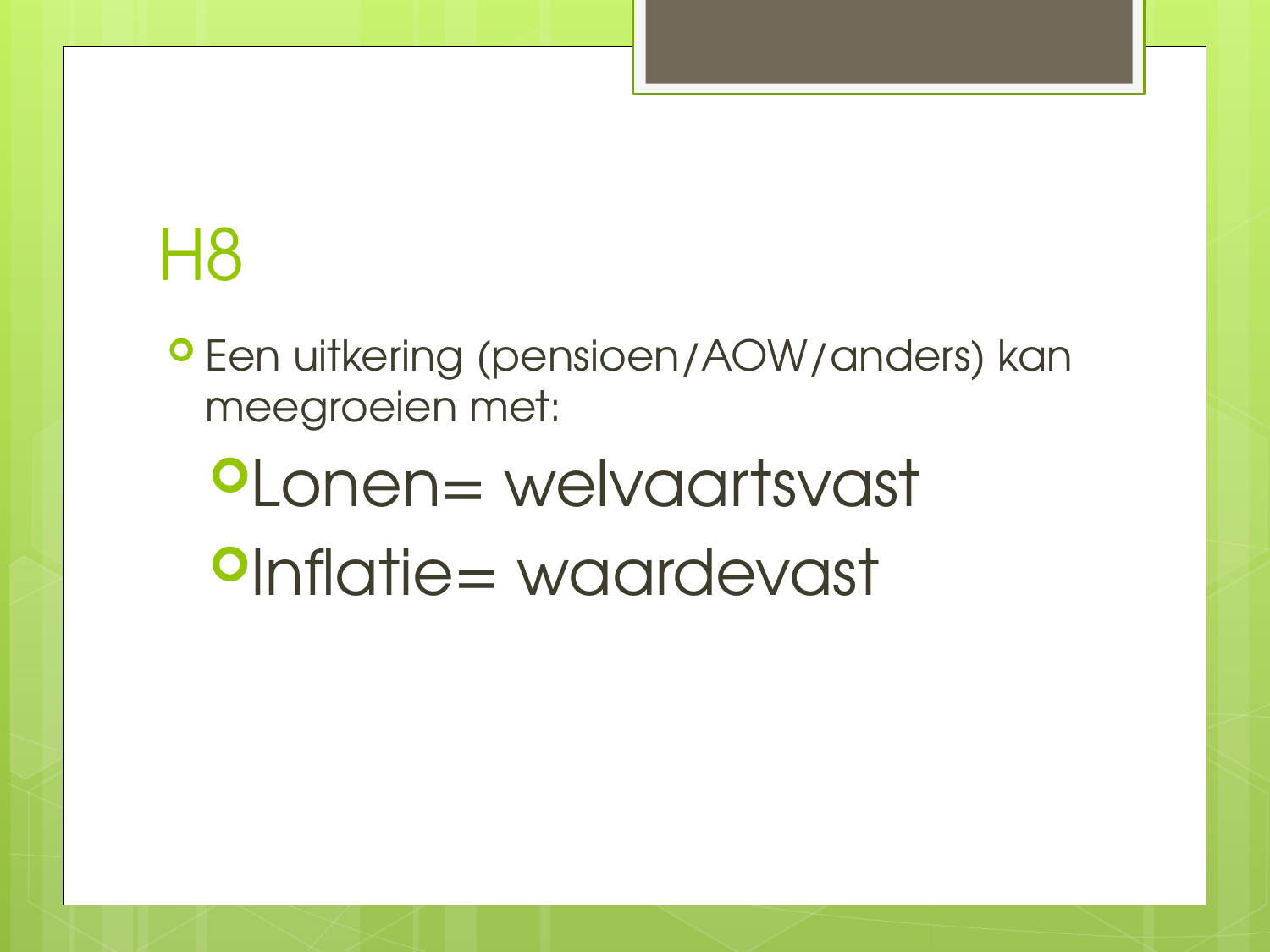

# H8
Een uitkering (pensioen/AOW/anders) kan meegroeien met:
Lonen= welvaartsvast
Inflatie= waardevast